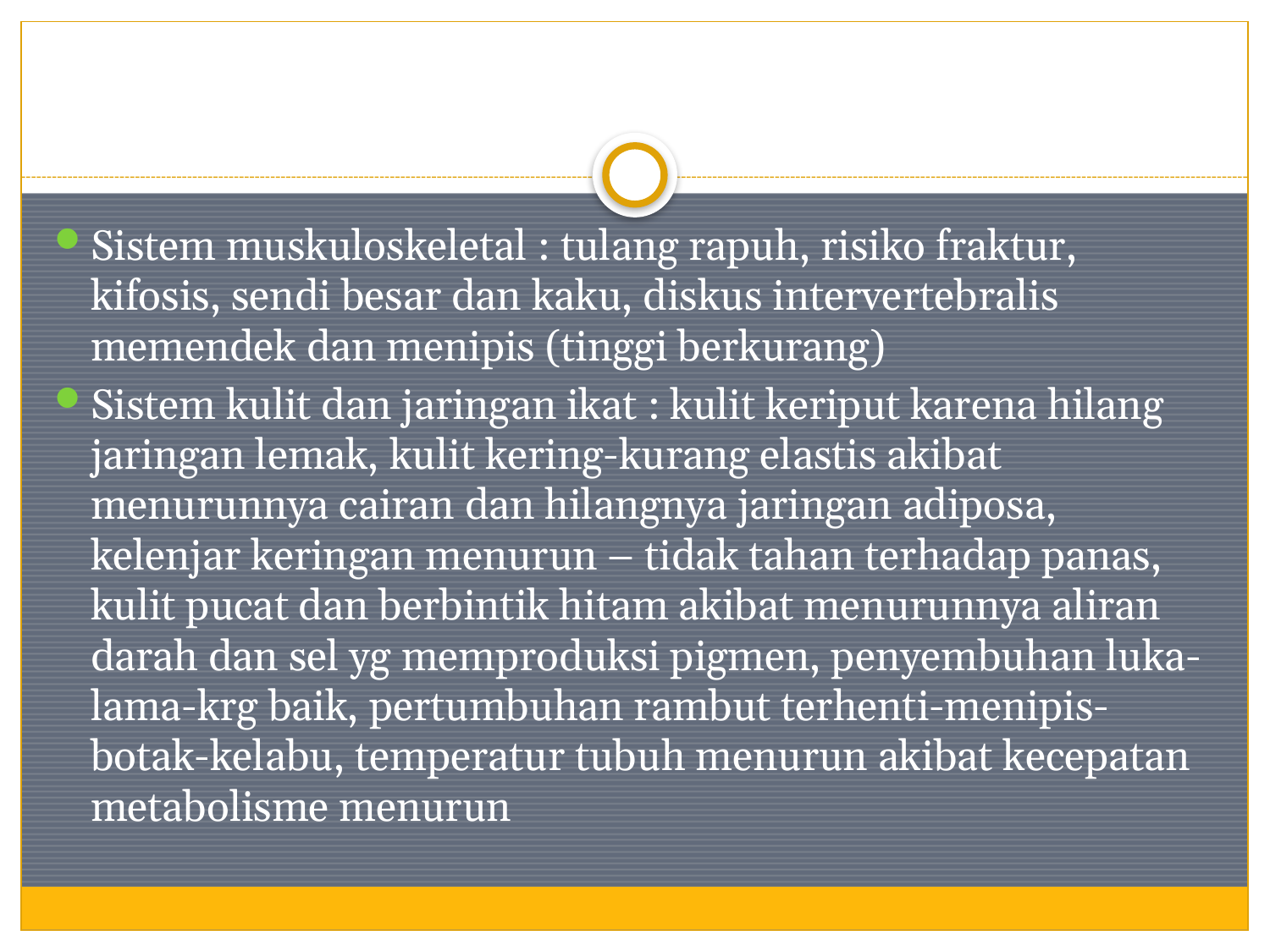

#
Sistem muskuloskeletal : tulang rapuh, risiko fraktur, kifosis, sendi besar dan kaku, diskus intervertebralis memendek dan menipis (tinggi berkurang)
Sistem kulit dan jaringan ikat : kulit keriput karena hilang jaringan lemak, kulit kering-kurang elastis akibat  menurunnya cairan dan hilangnya jaringan adiposa, kelenjar keringan menurun – tidak tahan terhadap panas, kulit pucat dan berbintik hitam akibat menurunnya aliran darah dan sel yg memproduksi pigmen, penyembuhan luka-lama-krg baik, pertumbuhan rambut terhenti-menipis-botak-kelabu, temperatur tubuh menurun akibat kecepatan metabolisme menurun